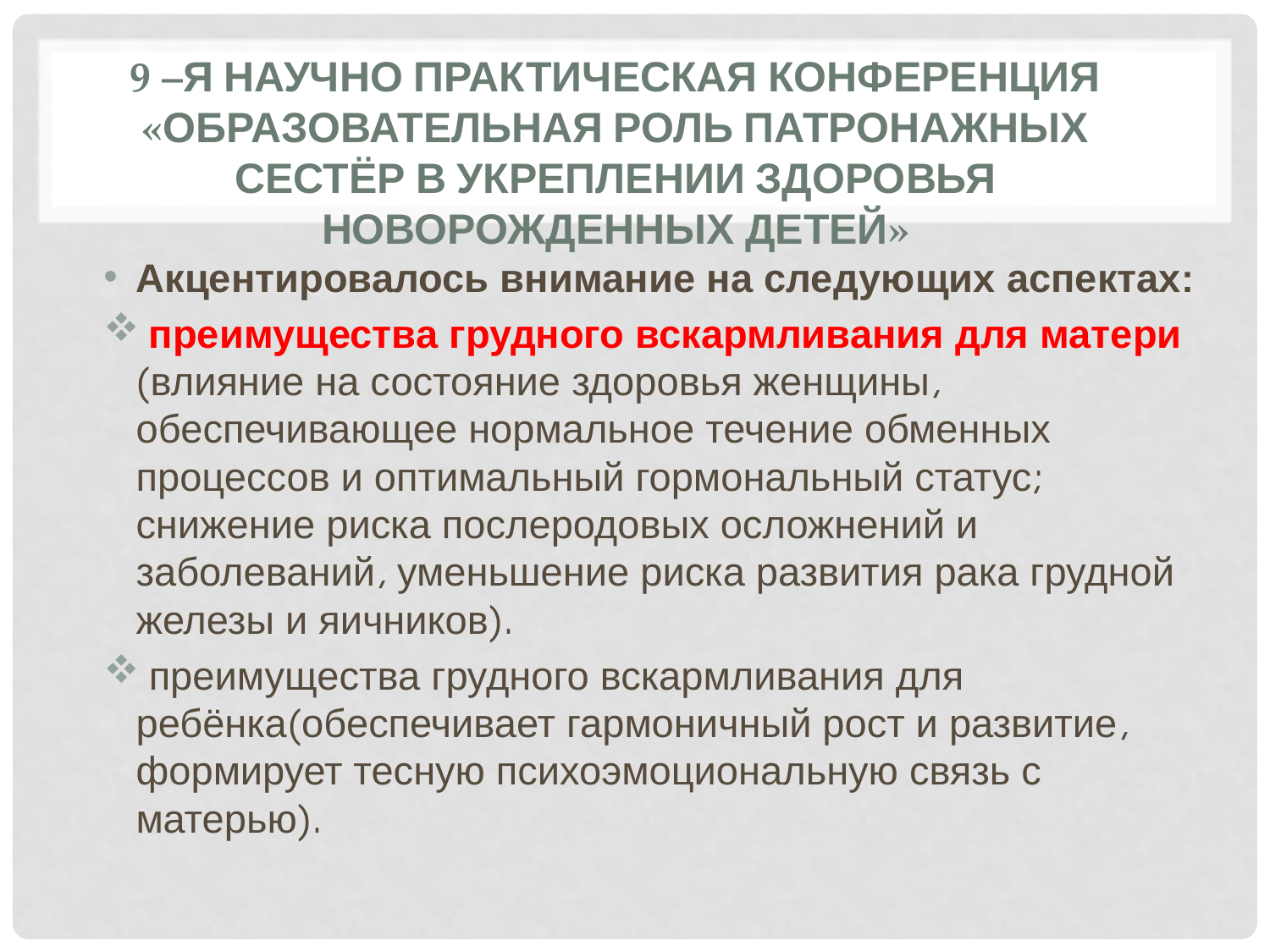

# 9 –я Научно практическая конференция «Образовательная роль патронажных сестёр в укреплении здоровья новорожденных детей»
Акцентировалось внимание на следующих аспектах:
 преимущества грудного вскармливания для матери (влияние на состояние здоровья женщины, обеспечивающее нормальное течение обменных процессов и оптимальный гормональный статус; снижение риска послеродовых осложнений и заболеваний, уменьшение риска развития рака грудной железы и яичников).
 преимущества грудного вскармливания для ребёнка(обеспечивает гармоничный рост и развитие, формирует тесную психоэмоциональную связь с матерью).